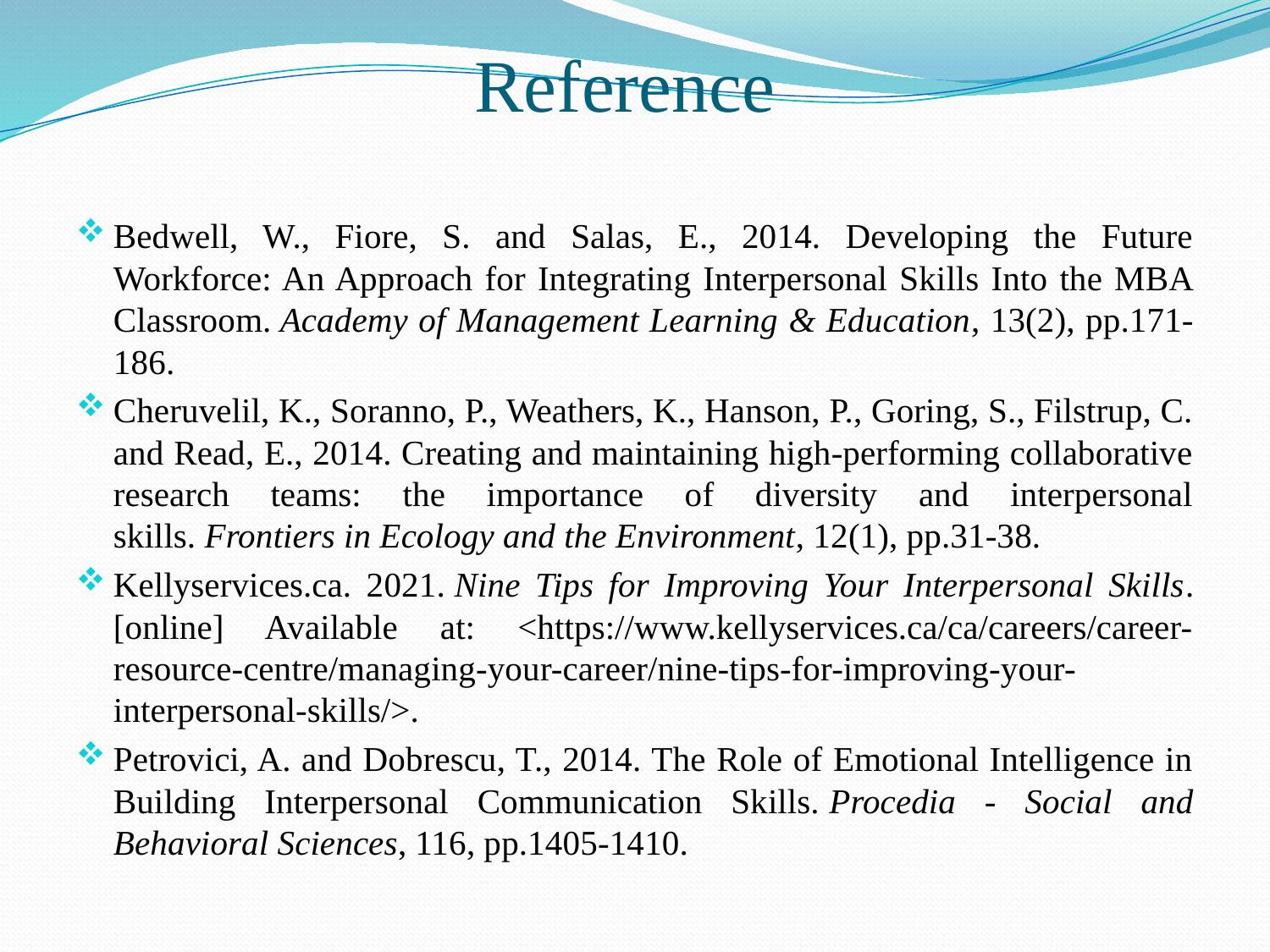

# Reference

Bedwell, W., Fiore, S. and Salas, E., 2014. Developing the Future Workforce: An Approach for Integrating Interpersonal Skills Into the MBA Classroom. Academy of Management Learning & Education, 13(2), pp.171-186.
Cheruvelil, K., Soranno, P., Weathers, K., Hanson, P., Goring, S., Filstrup, C. and Read, E., 2014. Creating and maintaining high‐performing collaborative research teams: the importance of diversity and interpersonal skills. Frontiers in Ecology and the Environment, 12(1), pp.31-38.
Kellyservices.ca. 2021. Nine Tips for Improving Your Interpersonal Skills. [online] Available at: <https://www.kellyservices.ca/ca/careers/career-resource-centre/managing-your-career/nine-tips-for-improving-your-interpersonal-skills/>.
Petrovici, A. and Dobrescu, T., 2014. The Role of Emotional Intelligence in Building Interpersonal Communication Skills. Procedia - Social and Behavioral Sciences, 116, pp.1405-1410.